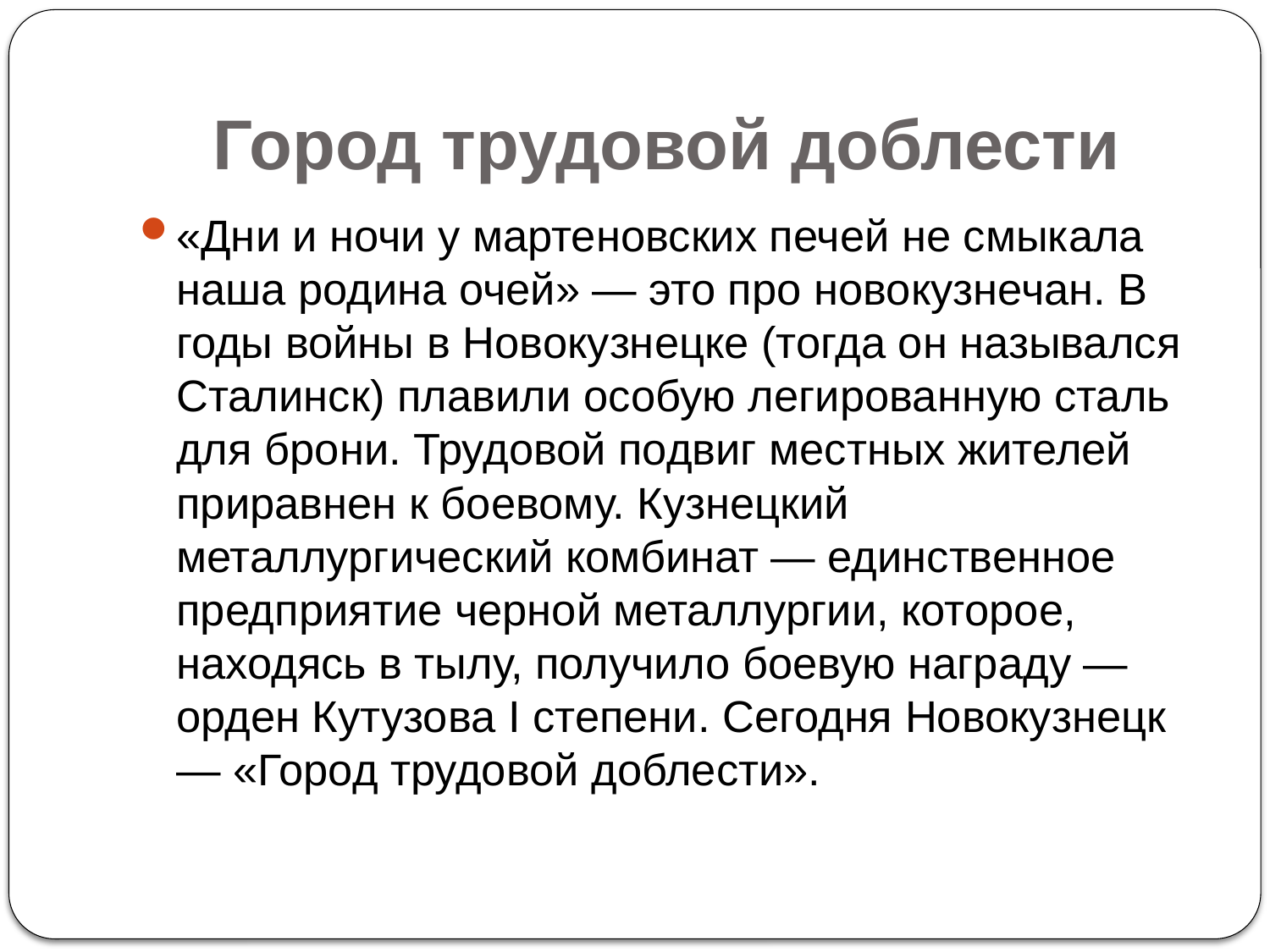

# Город трудовой доблести
«Дни и ночи у мартеновских печей не смыкала наша родина очей» — это про новокузнечан. В годы войны в Новокузнецке (тогда он назывался Сталинск) плавили особую легированную сталь для брони. Трудовой подвиг местных жителей приравнен к боевому. Кузнецкий металлургический комбинат — единственное предприятие черной металлургии, которое, находясь в тылу, получило боевую награду — орден Кутузова I степени. Сегодня Новокузнецк — «Город трудовой доблести».